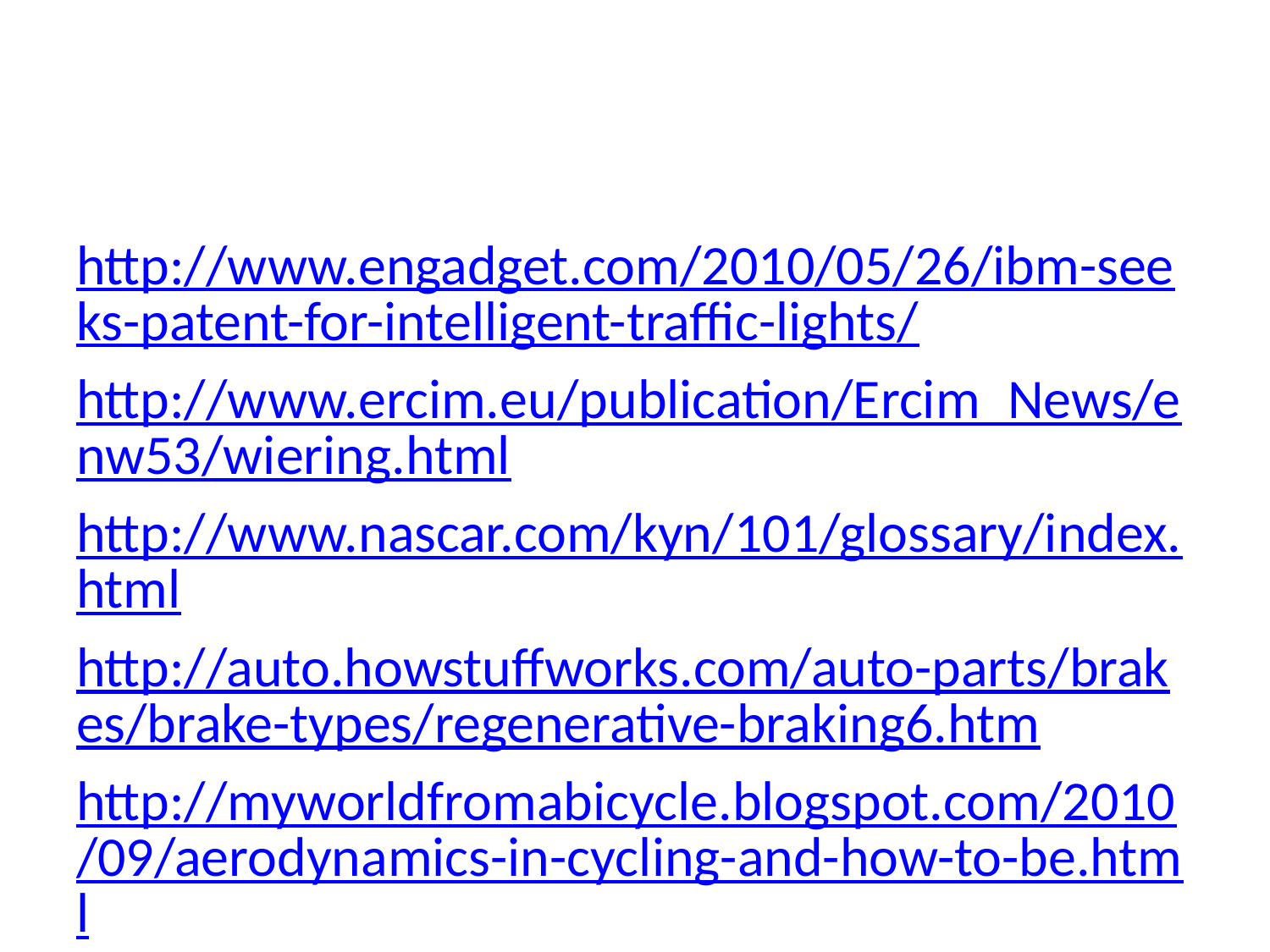

#
http://www.engadget.com/2010/05/26/ibm-seeks-patent-for-intelligent-traffic-lights/
http://www.ercim.eu/publication/Ercim_News/enw53/wiering.html
http://www.nascar.com/kyn/101/glossary/index.html
http://auto.howstuffworks.com/auto-parts/brakes/brake-types/regenerative-braking6.htm
http://myworldfromabicycle.blogspot.com/2010/09/aerodynamics-in-cycling-and-how-to-be.html
http://www.myinterestingfiles.com/2008/03/future-tire.html
http://www.justmeans.com/Eastbound-Down/48293.html
http://www.europeancarweb.com/tech/0610_ec_aerodynamics_tech_buyers_guide/viewall.html